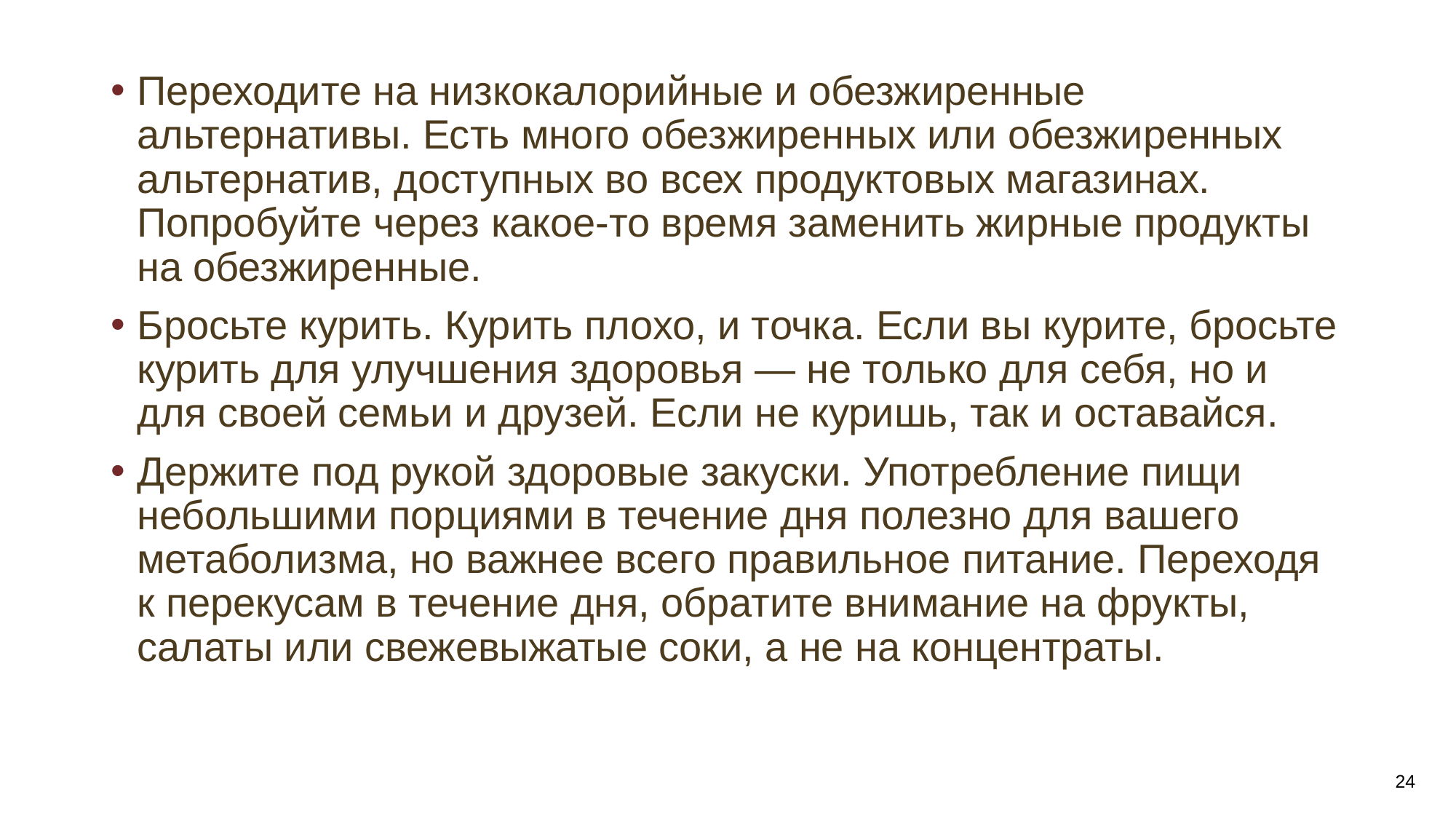

Переходите на низкокалорийные и обезжиренные альтернативы. Есть много обезжиренных или обезжиренных альтернатив, доступных во всех продуктовых магазинах. Попробуйте через какое-то время заменить жирные продукты на обезжиренные.
Бросьте курить. Курить плохо, и точка. Если вы курите, бросьте курить для улучшения здоровья — не только для себя, но и для своей семьи и друзей. Если не куришь, так и оставайся.
Держите под рукой здоровые закуски. Употребление пищи небольшими порциями в течение дня полезно для вашего метаболизма, но важнее всего правильное питание. Переходя к перекусам в течение дня, обратите внимание на фрукты, салаты или свежевыжатые соки, а не на концентраты.

24